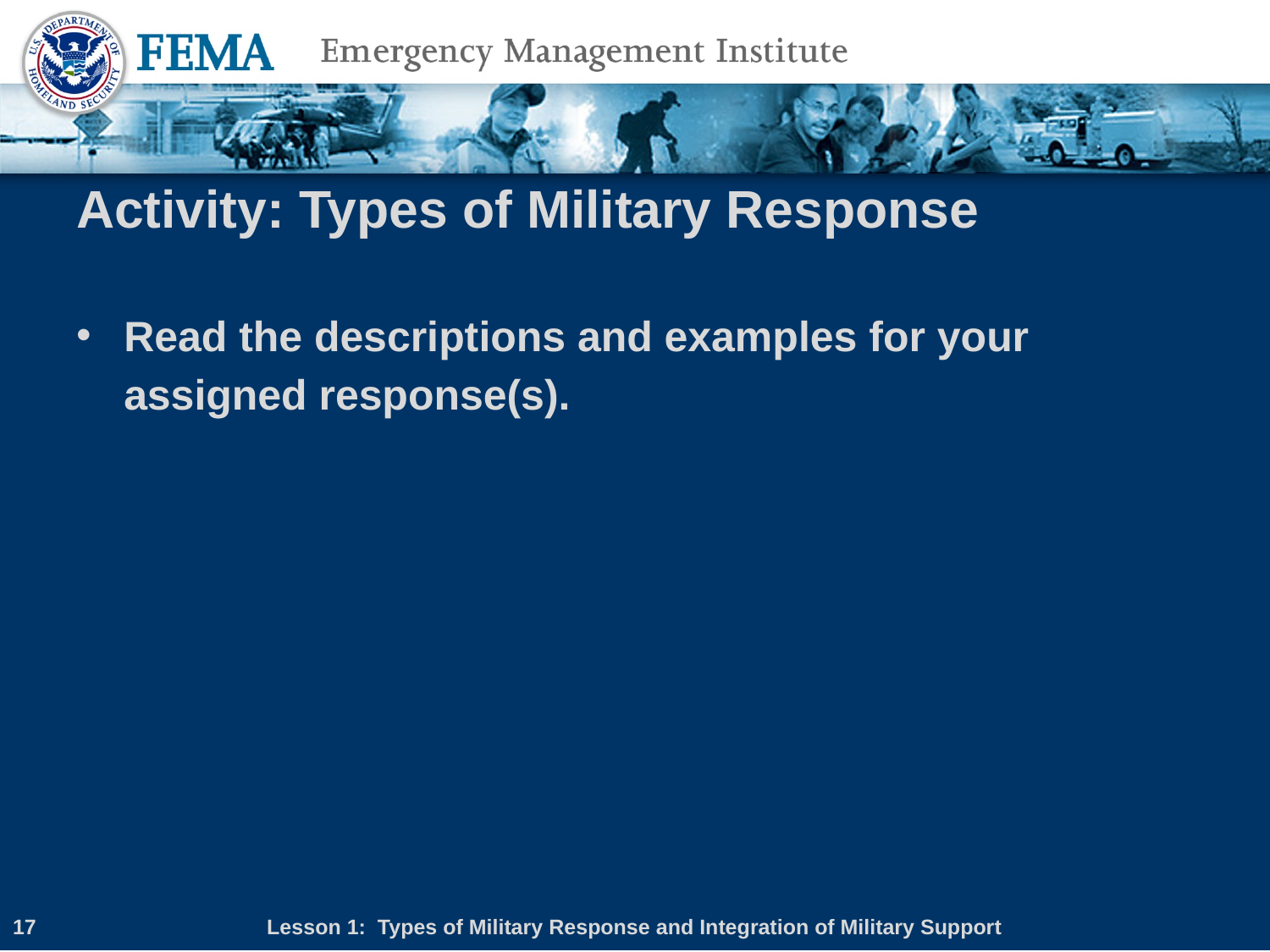

# Activity: Types of Military Response
Read the descriptions and examples for your assigned response(s).
17
Lesson 1:  Types of Military Response and Integration of Military Support